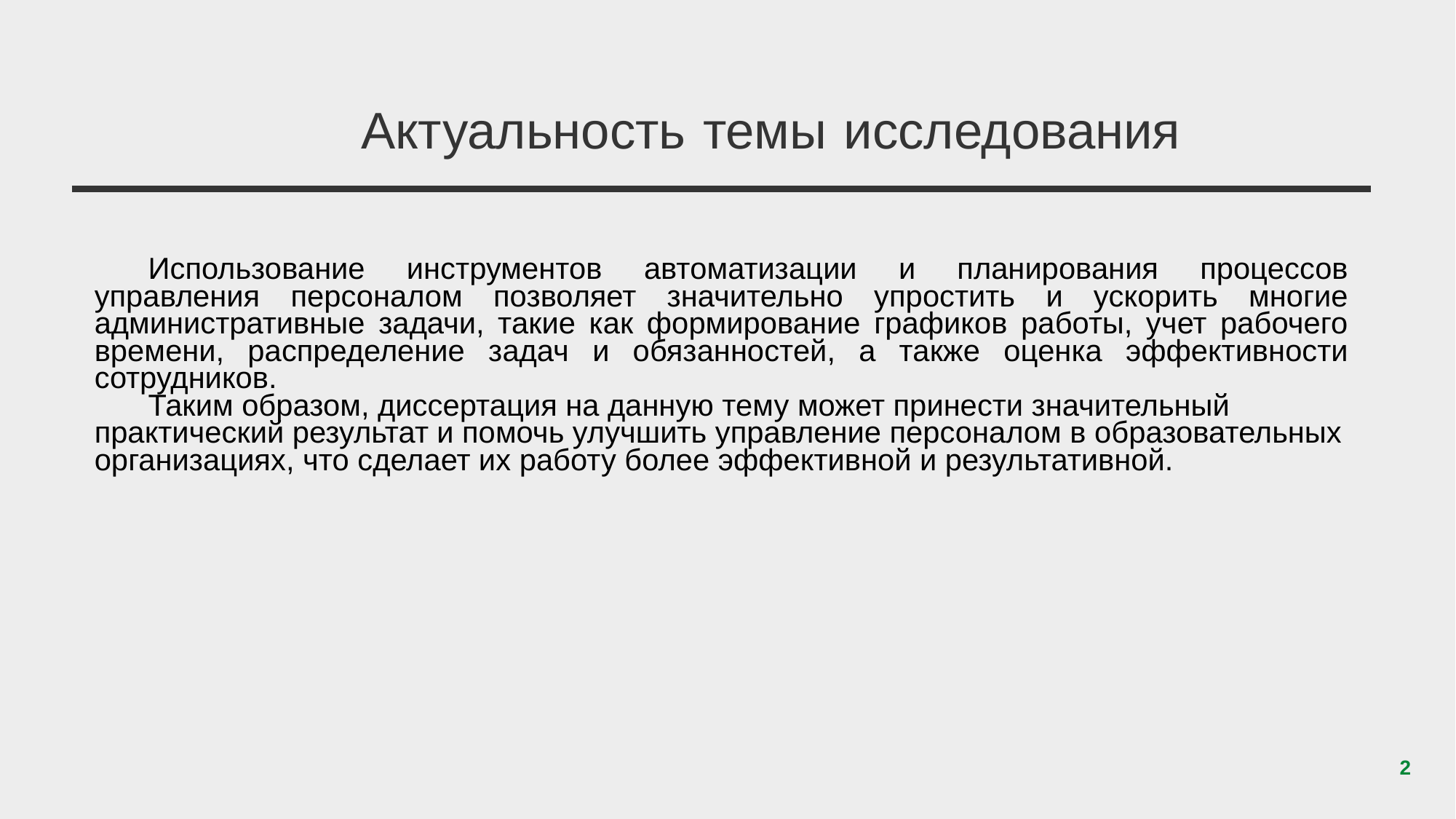

Актуальность темы исследования
Использование инструментов автоматизации и планирования процессов управления персоналом позволяет значительно упростить и ускорить многие административные задачи, такие как формирование графиков работы, учет рабочего времени, распределение задач и обязанностей, а также оценка эффективности сотрудников.
Таким образом, диссертация на данную тему может принести значительный практический результат и помочь улучшить управление персоналом в образовательных организациях, что сделает их работу более эффективной и результативной.
2